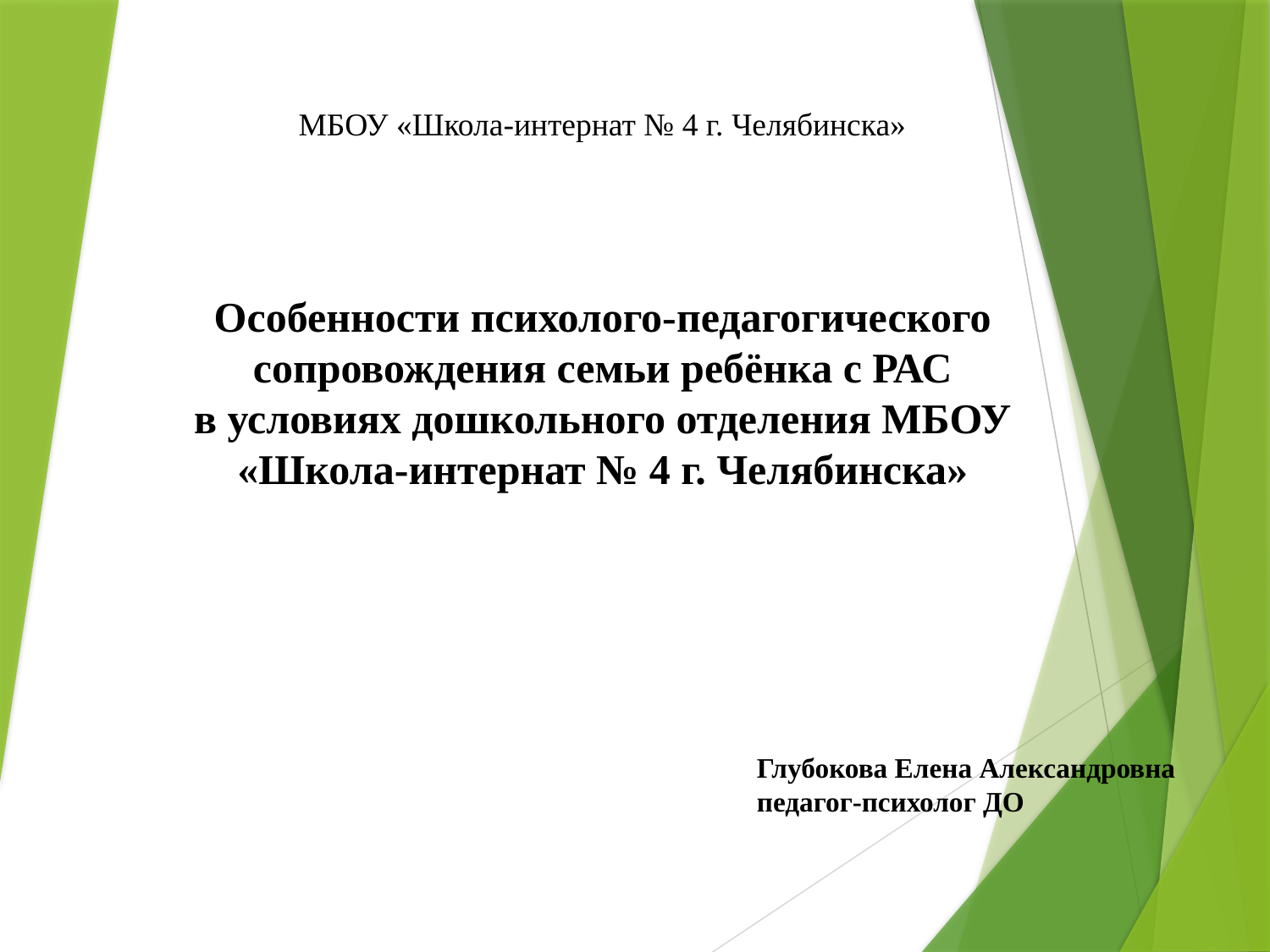

# МБОУ «Школа-интернат № 4 г. Челябинска» Особенности психолого-педагогического сопровождения семьи ребёнка с РАС в условиях дошкольного отделения МБОУ «Школа-интернат № 4 г. Челябинска»
Глубокова Елена Александровна педагог-психолог ДО